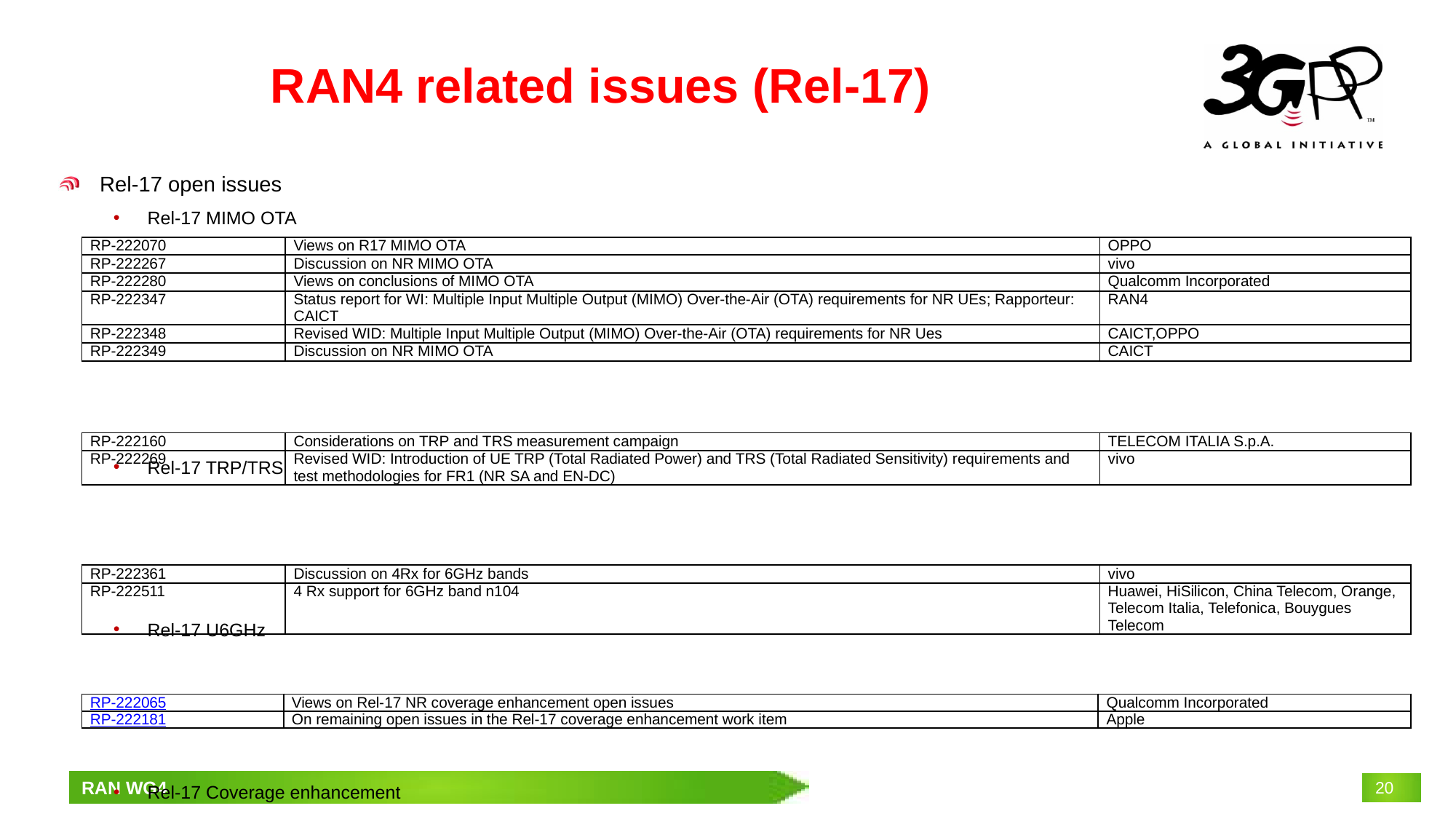

# RAN4 related issues (Rel-17)
Rel-17 open issues
Rel-17 MIMO OTA

Rel-17 TRP/TRS

Rel-17 U6GHz

Rel-17 Coverage enhancement
| RP-222070 | Views on R17 MIMO OTA | OPPO |
| --- | --- | --- |
| RP-222267 | Discussion on NR MIMO OTA | vivo |
| RP-222280 | Views on conclusions of MIMO OTA | Qualcomm Incorporated |
| RP-222347 | Status report for WI: Multiple Input Multiple Output (MIMO) Over-the-Air (OTA) requirements for NR UEs; Rapporteur: CAICT | RAN4 |
| RP-222348 | Revised WID: Multiple Input Multiple Output (MIMO) Over-the-Air (OTA) requirements for NR Ues | CAICT,OPPO |
| RP-222349 | Discussion on NR MIMO OTA | CAICT |
| RP-222160 | Considerations on TRP and TRS measurement campaign | TELECOM ITALIA S.p.A. |
| --- | --- | --- |
| RP-222269 | Revised WID: Introduction of UE TRP (Total Radiated Power) and TRS (Total Radiated Sensitivity) requirements and test methodologies for FR1 (NR SA and EN-DC) | vivo |
| RP-222361 | Discussion on 4Rx for 6GHz bands | vivo |
| --- | --- | --- |
| RP-222511 | 4 Rx support for 6GHz band n104 | Huawei, HiSilicon, China Telecom, Orange, Telecom Italia, Telefonica, Bouygues Telecom |
| RP-222065 | Views on Rel-17 NR coverage enhancement open issues | Qualcomm Incorporated |
| --- | --- | --- |
| RP-222181 | On remaining open issues in the Rel-17 coverage enhancement work item | Apple |